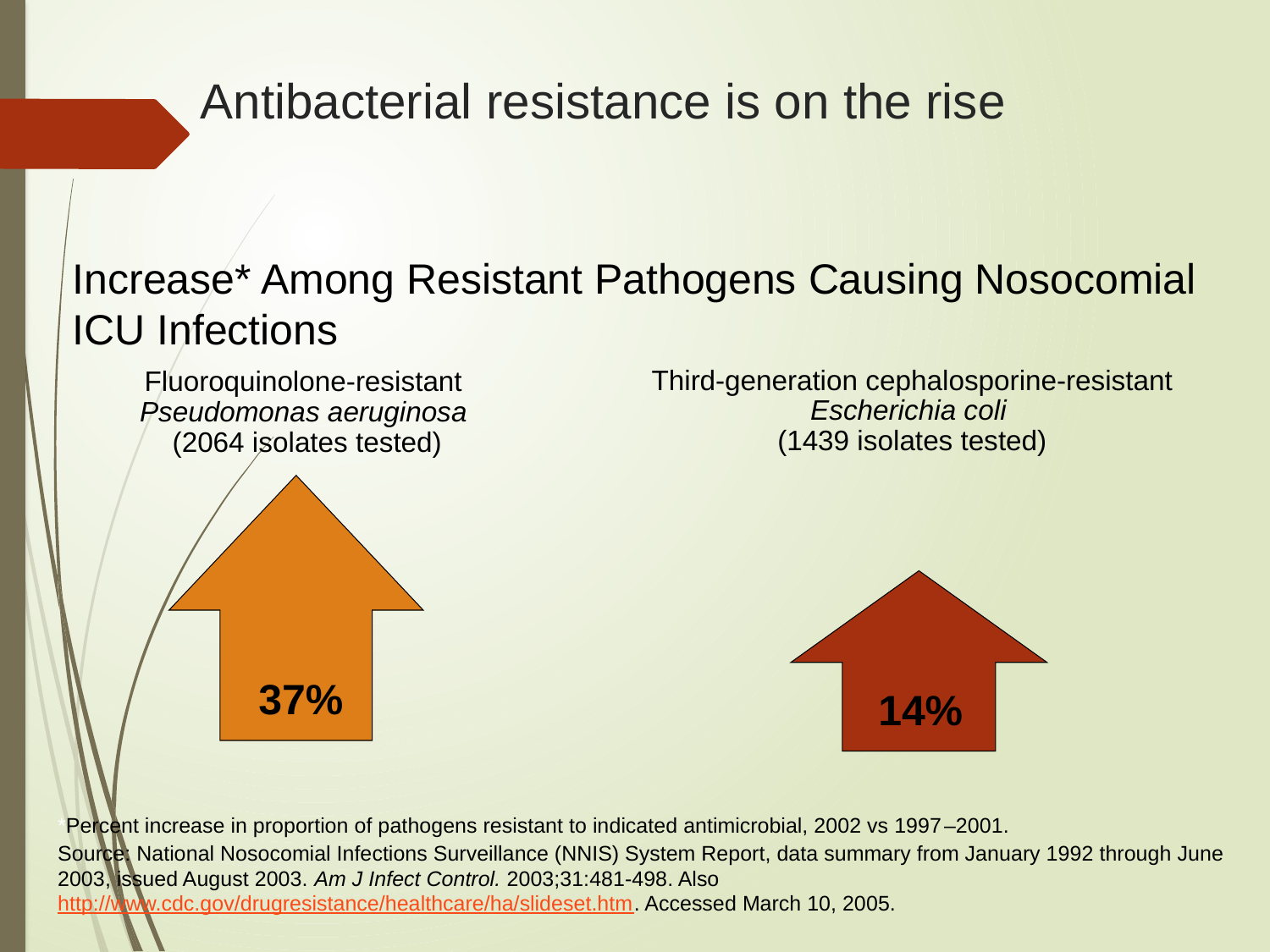

# Antibacterial resistance is on the rise
Increase* Among Resistant Pathogens Causing Nosocomial ICU Infections
Third-generation cephalosporine-resistant
Escherichia coli
(1439 isolates tested)
Fluoroquinolone-resistant
Pseudomonas aeruginosa
(2064 isolates tested)

37%
14%
*Percent increase in proportion of pathogens resistant to indicated antimicrobial, 2002 vs 1997–2001.
Source: National Nosocomial Infections Surveillance (NNIS) System Report, data summary from January 1992 through June 2003, issued August 2003. Am J Infect Control. 2003;31:481-498. Also 	http://www.cdc.gov/drugresistance/healthcare/ha/slideset.htm. Accessed March 10, 2005.